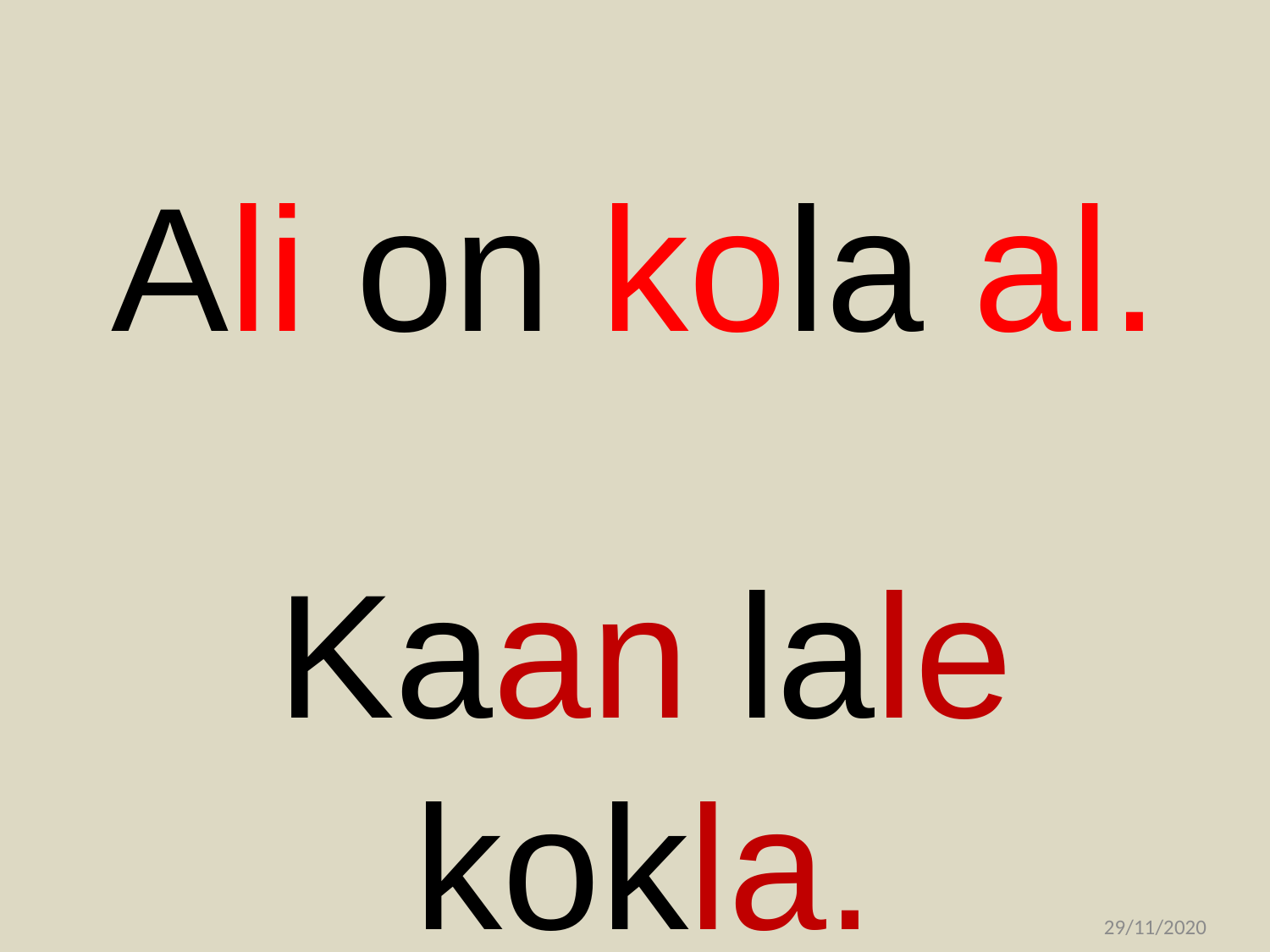

Ali on kola al.
Kaan lale kokla.
29/11/2020